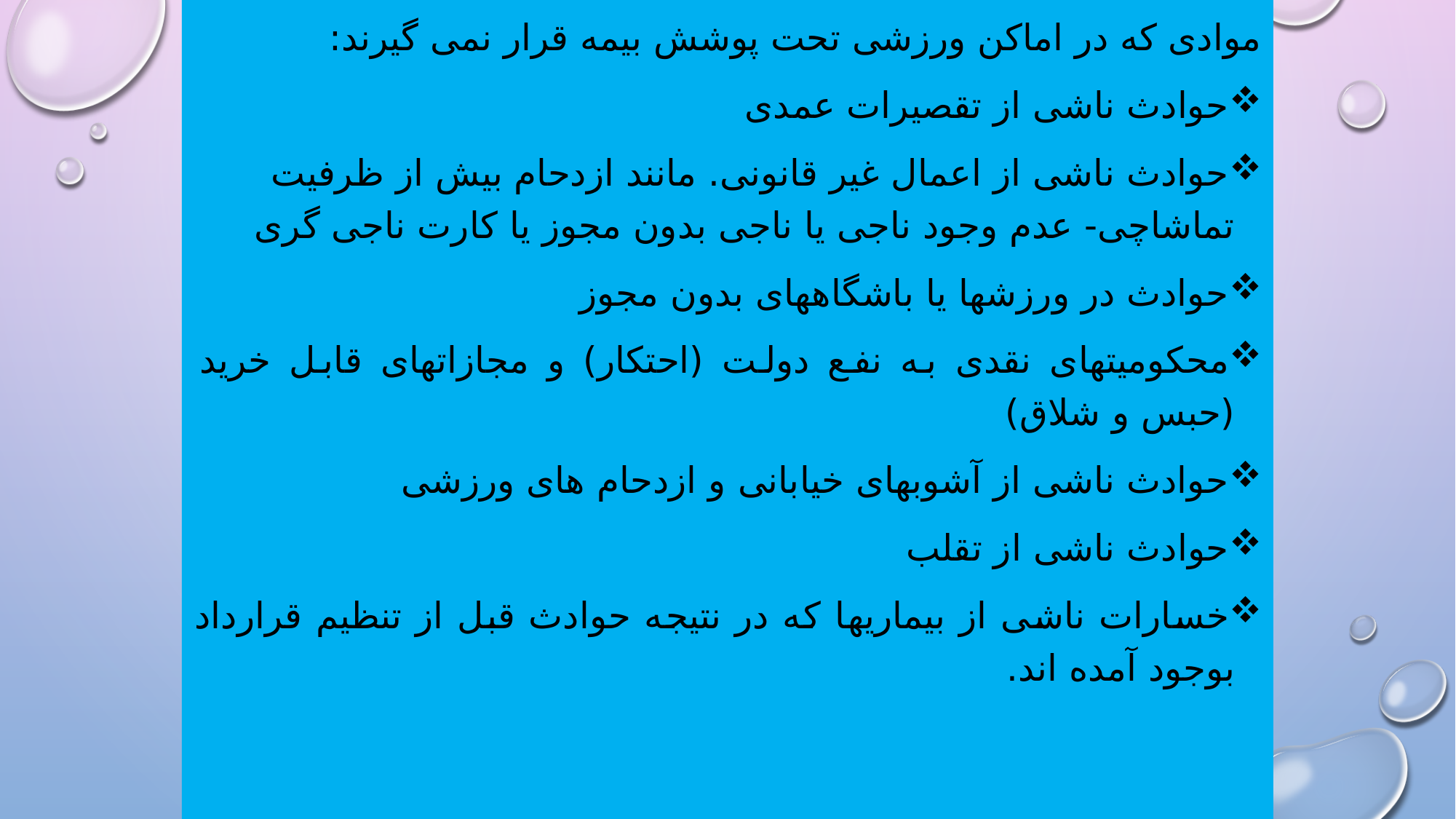

موادی که در اماکن ورزشی تحت پوشش بیمه قرار نمی گیرند:
حوادث ناشی از تقصیرات عمدی
حوادث ناشی از اعمال غیر قانونی. مانند ازدحام بیش از ظرفیت تماشاچی- عدم وجود ناجی یا ناجی بدون مجوز یا کارت ناجی گری
حوادث در ورزشها یا باشگاههای بدون مجوز
محکومیتهای نقدی به نفع دولت (احتکار) و مجازاتهای قابل خرید (حبس و شلاق)
حوادث ناشی از آشوبهای خیابانی و ازدحام های ورزشی
حوادث ناشی از تقلب
خسارات ناشی از بیماریها که در نتیجه حوادث قبل از تنظیم قرارداد بوجود آمده اند.